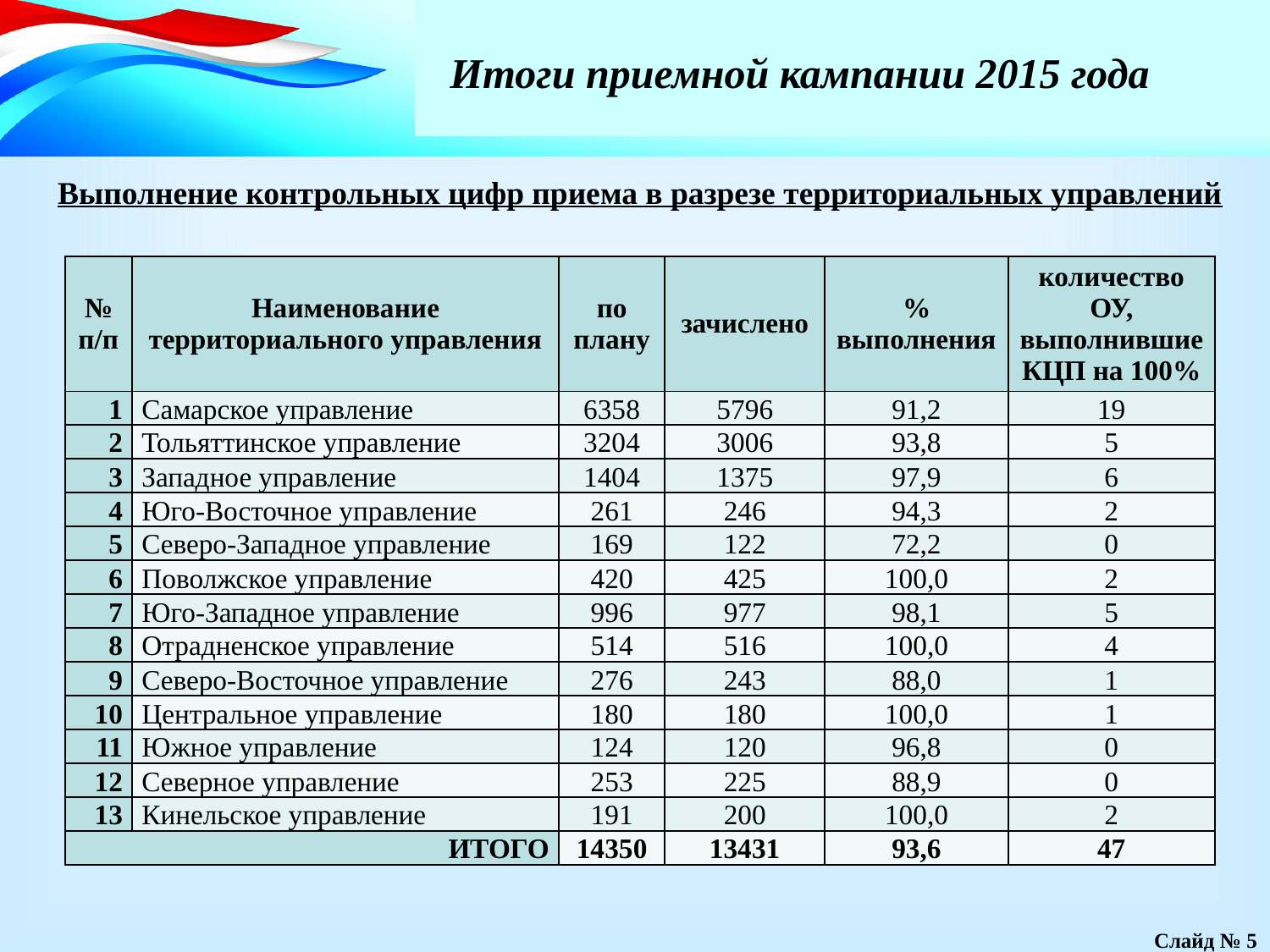

Итоги приемной кампании 2015 года
Выполнение контрольных цифр приема в разрезе территориальных управлений
| № п/п | Наименование территориального управления | по плану | зачислено | % выполнения | количество ОУ, выполнившие КЦП на 100% |
| --- | --- | --- | --- | --- | --- |
| 1 | Самарское управление | 6358 | 5796 | 91,2 | 19 |
| 2 | Тольяттинское управление | 3204 | 3006 | 93,8 | 5 |
| 3 | Западное управление | 1404 | 1375 | 97,9 | 6 |
| 4 | Юго-Восточное управление | 261 | 246 | 94,3 | 2 |
| 5 | Северо-Западное управление | 169 | 122 | 72,2 | 0 |
| 6 | Поволжское управление | 420 | 425 | 100,0 | 2 |
| 7 | Юго-Западное управление | 996 | 977 | 98,1 | 5 |
| 8 | Отрадненское управление | 514 | 516 | 100,0 | 4 |
| 9 | Северо-Восточное управление | 276 | 243 | 88,0 | 1 |
| 10 | Центральное управление | 180 | 180 | 100,0 | 1 |
| 11 | Южное управление | 124 | 120 | 96,8 | 0 |
| 12 | Северное управление | 253 | 225 | 88,9 | 0 |
| 13 | Кинельское управление | 191 | 200 | 100,0 | 2 |
| ИТОГО |  | 14350 | 13431 | 93,6 | 47 |
Слайд № 5